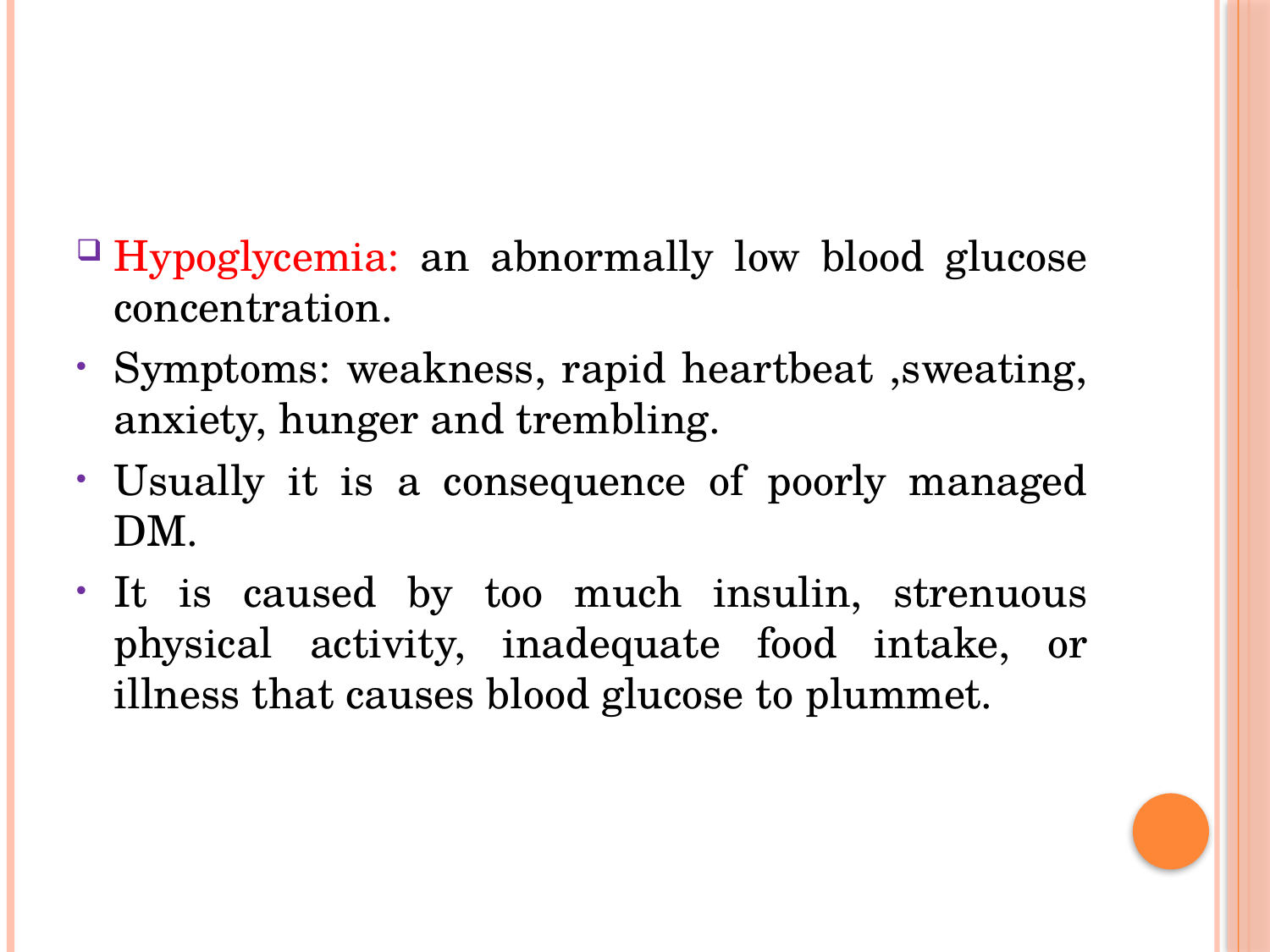

#
Hypoglycemia: an abnormally low blood glucose concentration.
Symptoms: weakness, rapid heartbeat ,sweating, anxiety, hunger and trembling.
Usually it is a consequence of poorly managed DM.
It is caused by too much insulin, strenuous physical activity, inadequate food intake, or illness that causes blood glucose to plummet.